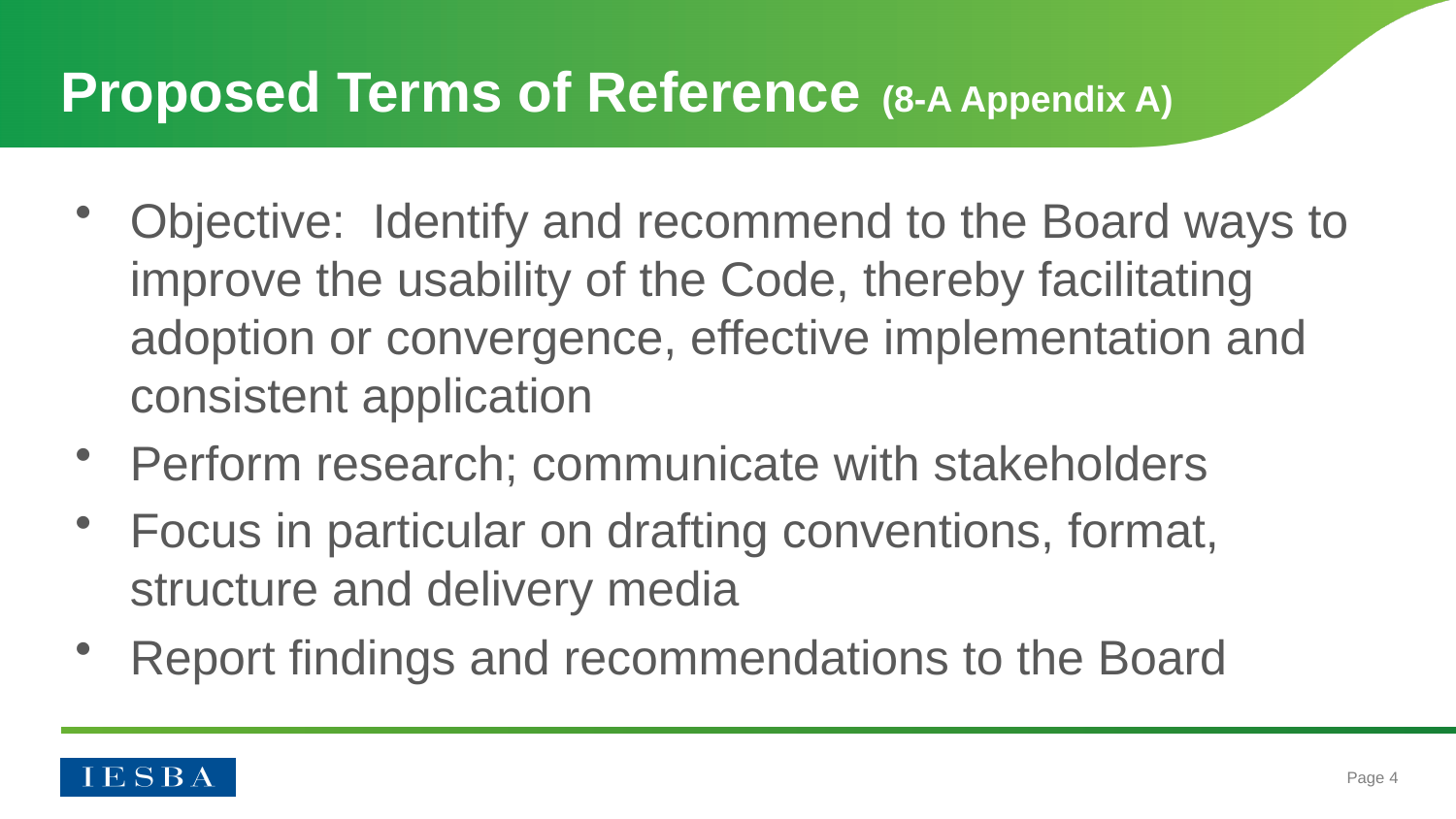

# Proposed Terms of Reference  (8-A Appendix A)
Objective:  Identify and recommend to the Board ways to improve the usability of the Code, thereby facilitating adoption or convergence, effective implementation and consistent application
Perform research; communicate with stakeholders
Focus in particular on drafting conventions, format, structure and delivery media
Report findings and recommendations to the Board